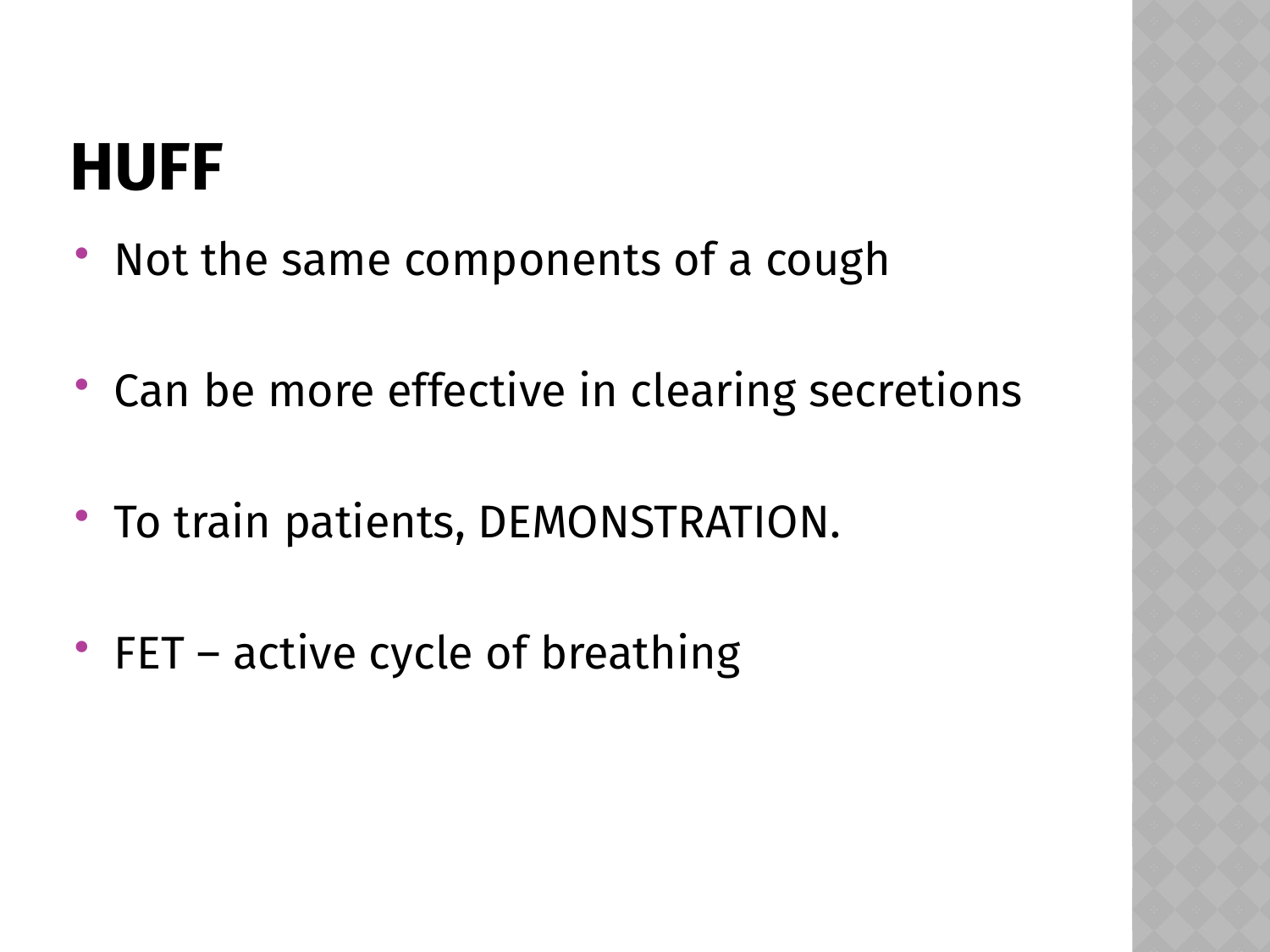

HUFF
Not the same components of a cough

Can be more effective in clearing secretions

To train patients, DEMONSTRATION.

FET – active cycle of breathing